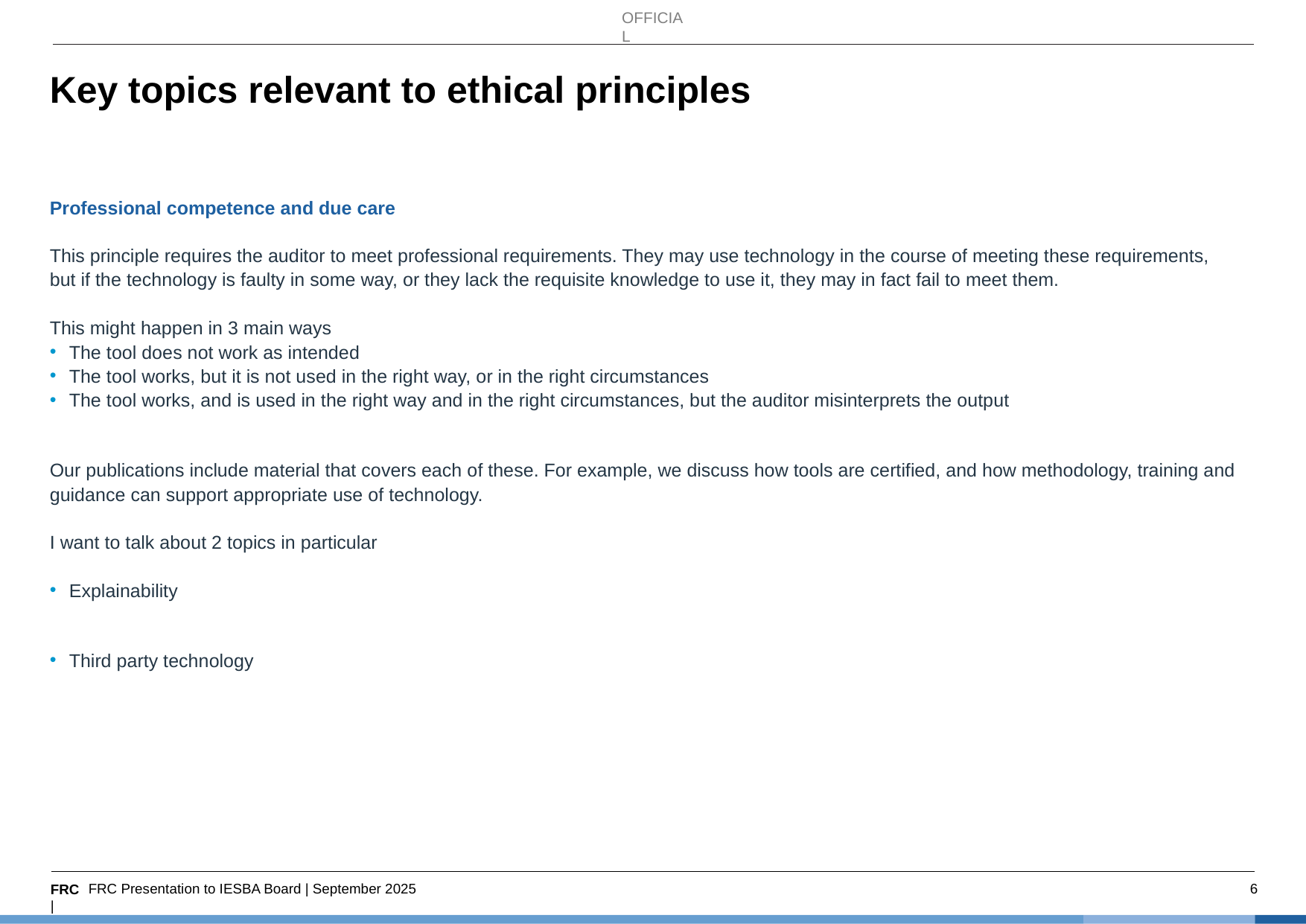

# Key topics relevant to ethical principles
Professional competence and due care

This principle requires the auditor to meet professional requirements. They may use technology in the course of meeting these requirements, but if the technology is faulty in some way, or they lack the requisite knowledge to use it, they may in fact fail to meet them.

This might happen in 3 main ways
The tool does not work as intended
The tool works, but it is not used in the right way, or in the right circumstances
The tool works, and is used in the right way and in the right circumstances, but the auditor misinterprets the output

Our publications include material that covers each of these. For example, we discuss how tools are certified, and how methodology, training and guidance can support appropriate use of technology.

I want to talk about 2 topics in particular

Explainability

Third party technology

FRC Presentation to IESBA Board | September 2025
6